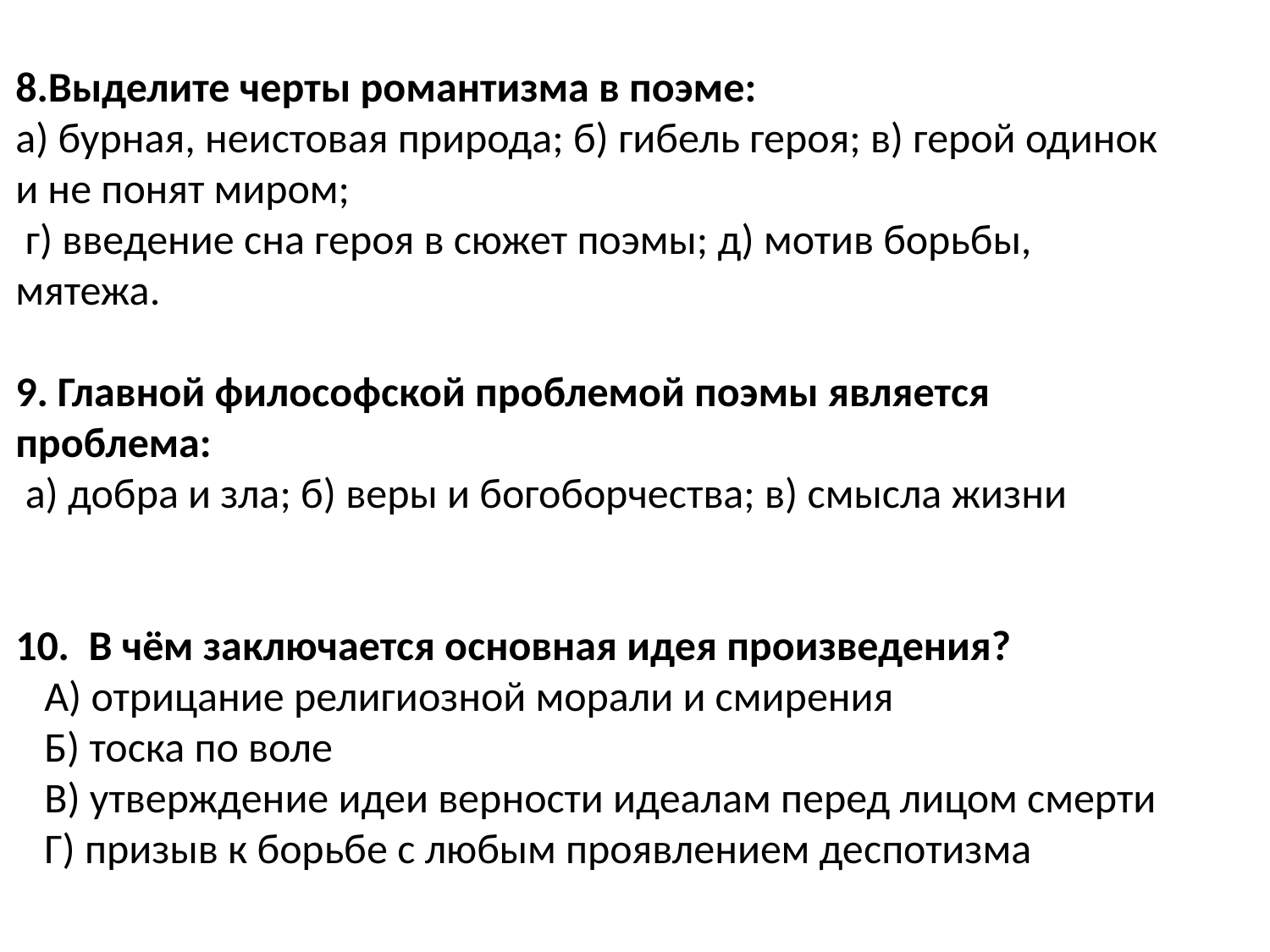

8.Выделите черты романтизма в поэме:
а) бурная, неистовая природа; б) гибель героя; в) герой одинок и не понят миром;
 г) введение сна героя в сюжет поэмы; д) мотив борьбы, мятежа.

9. Главной философской проблемой поэмы является проблема:
 а) добра и зла; б) веры и богоборчества; в) смысла жизни

10.  В чём заключается основная идея произведения?
   А) отрицание религиозной морали и смирения
   Б) тоска по воле
   В) утверждение идеи верности идеалам перед лицом смерти
   Г) призыв к борьбе с любым проявлением деспотизма